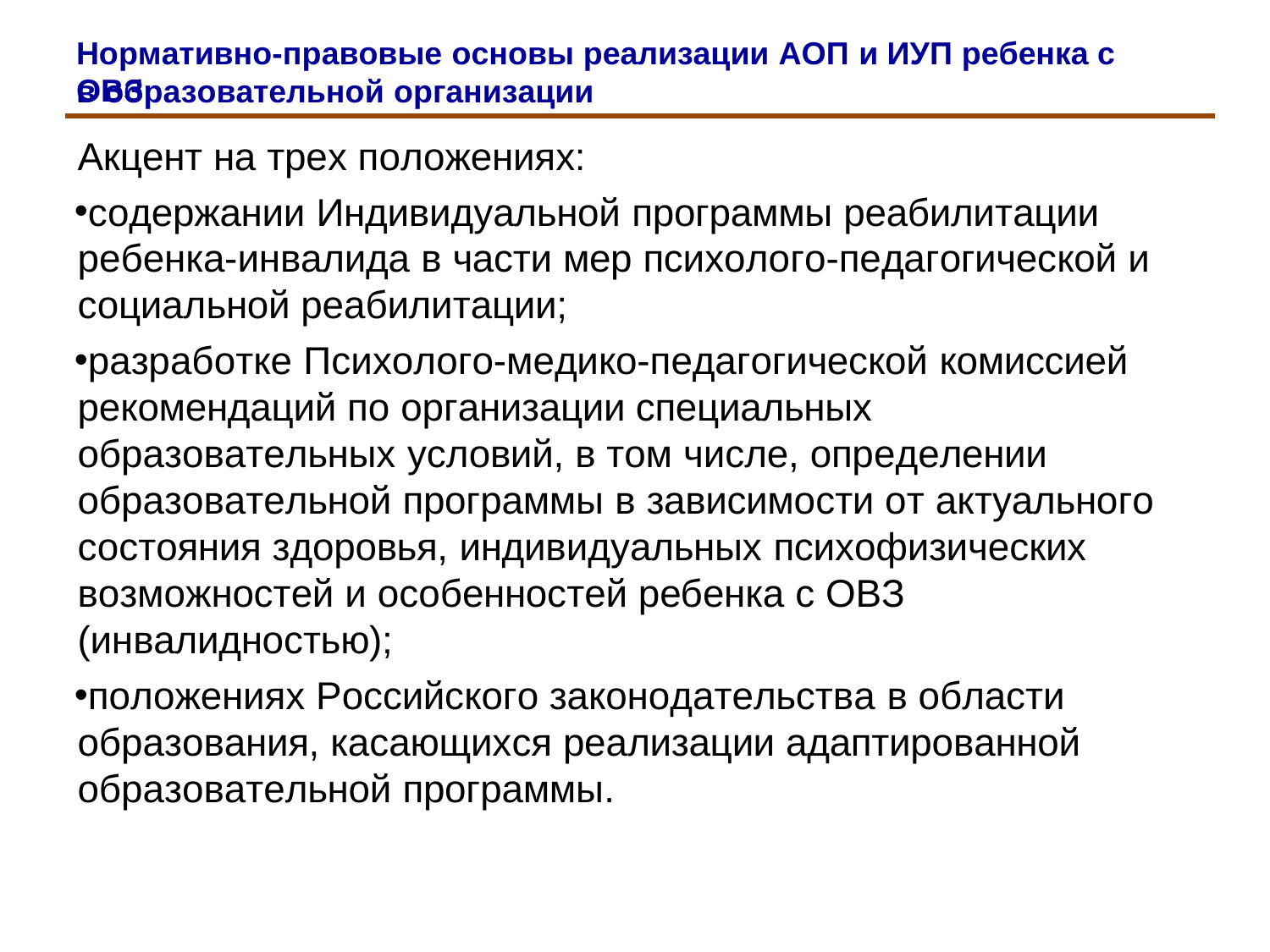

Нормативно-правовые основы реализации АОП и ИУП ребенка с ОВЗ
в образовательной организации
Акцент на трех положениях:
содержании Индивидуальной программы реабилитации ребенка-инвалида в части мер психолого-педагогической и социальной реабилитации;
разработке Психолого-медико-педагогической комиссией рекомендаций по организации специальных образовательных условий, в том числе, определении образовательной программы в зависимости от актуального состояния здоровья, индивидуальных психофизических возможностей и особенностей ребенка с ОВЗ (инвалидностью);
положениях Российского законодательства в области образования, касающихся реализации адаптированной образовательной программы.